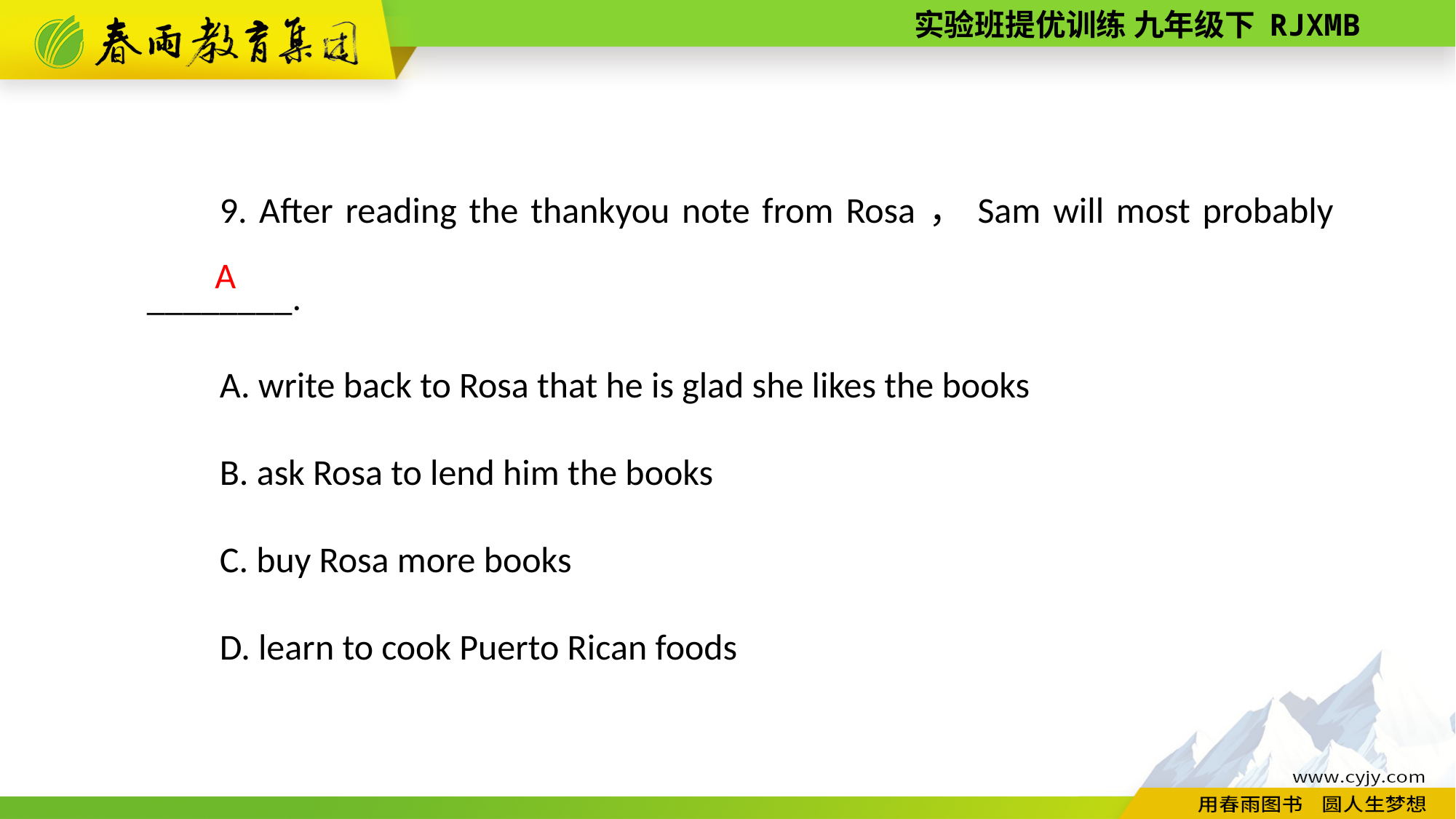

9. After reading the thank­you note from Rosa，Sam will most probably ________.
A. write back to Rosa that he is glad she likes the books
B. ask Rosa to lend him the books
C. buy Rosa more books
D. learn to cook Puerto Rican foods
A